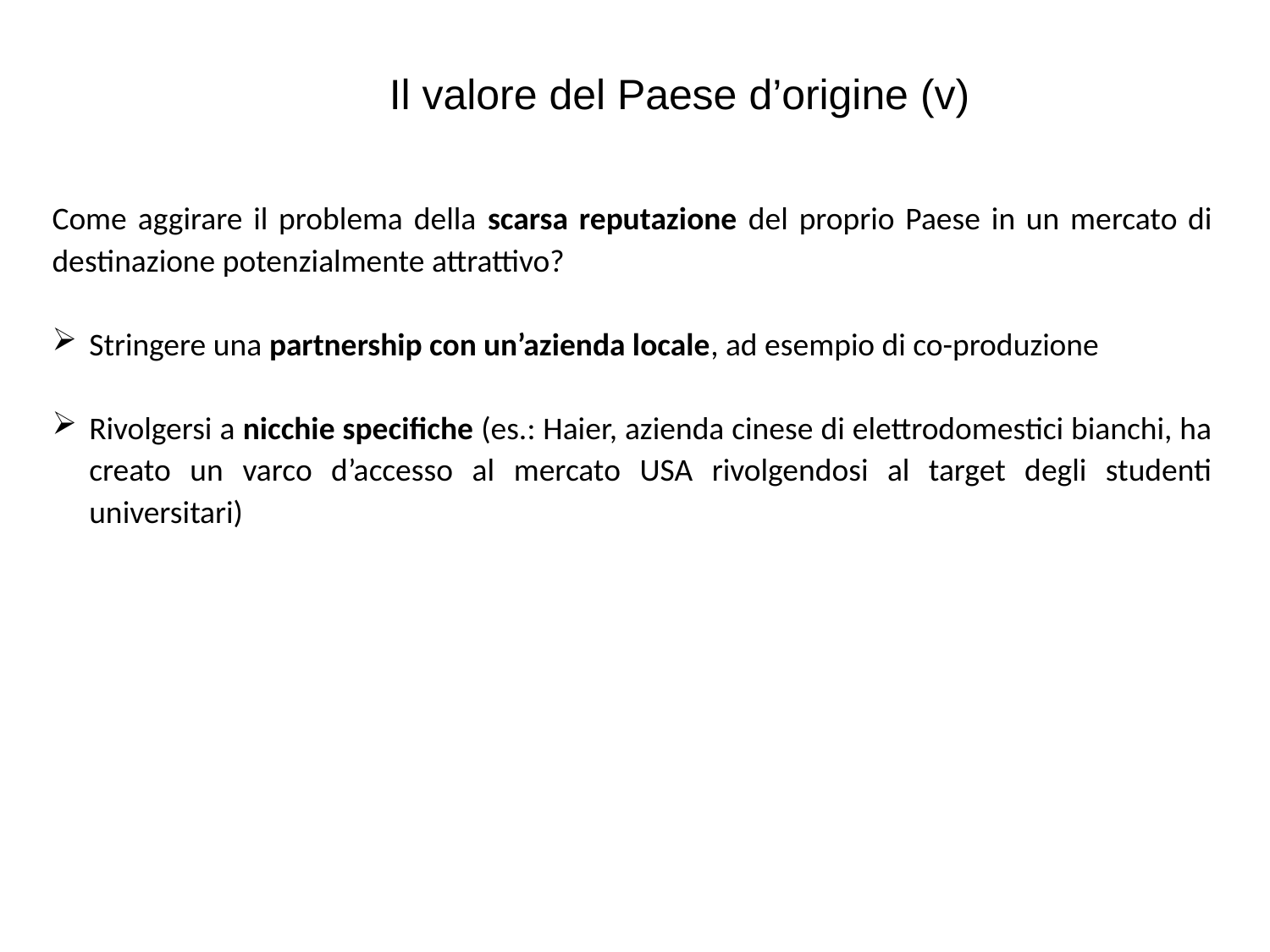

Il valore del Paese d’origine (v)
Come aggirare il problema della scarsa reputazione del proprio Paese in un mercato di destinazione potenzialmente attrattivo?

Stringere una partnership con un’azienda locale, ad esempio di co-produzione

Rivolgersi a nicchie specifiche (es.: Haier, azienda cinese di elettrodomestici bianchi, ha creato un varco d’accesso al mercato USA rivolgendosi al target degli studenti universitari)